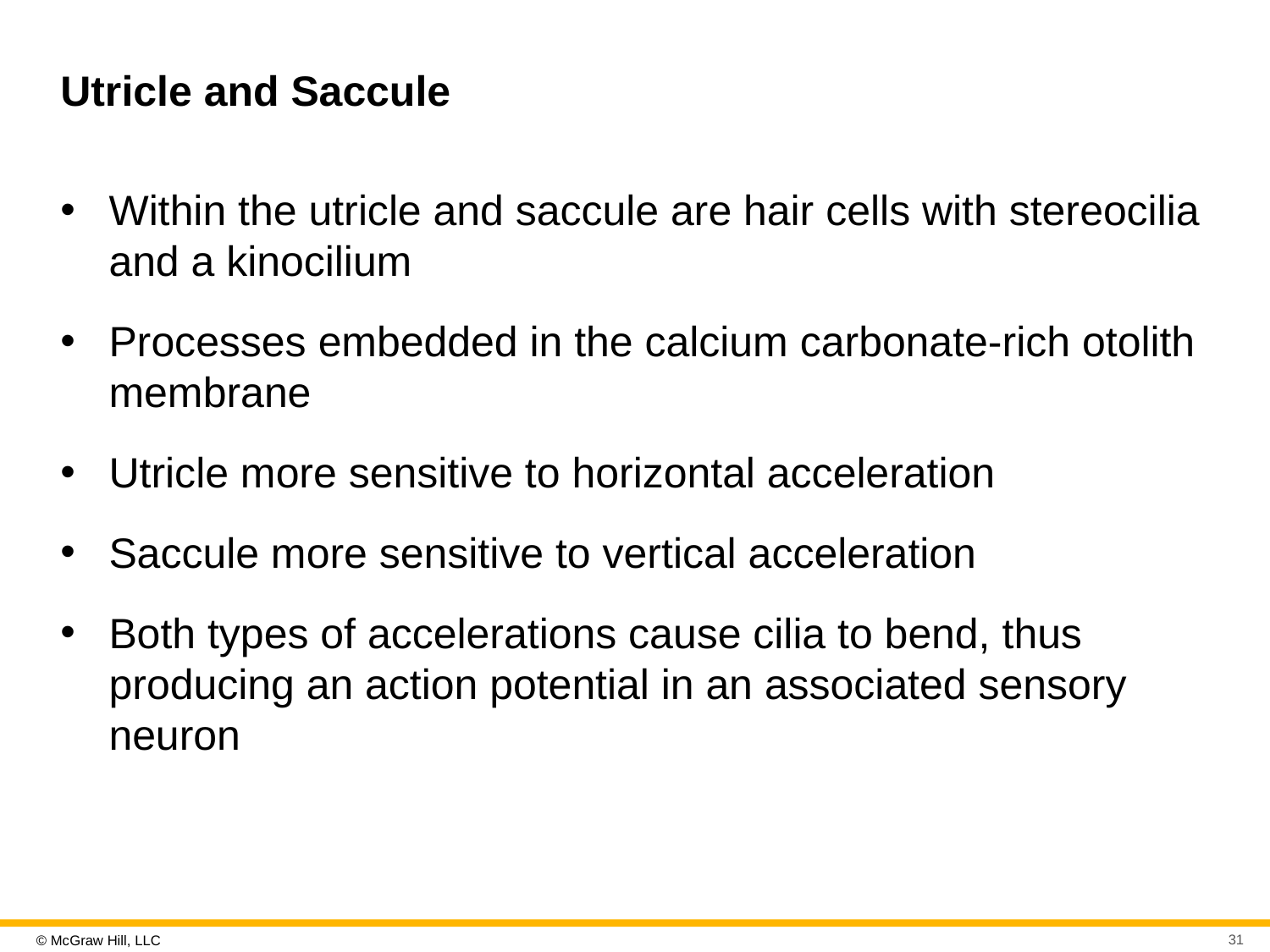

# Utricle and Saccule
Within the utricle and saccule are hair cells with stereocilia and a kinocilium
Processes embedded in the calcium carbonate-rich otolith membrane
Utricle more sensitive to horizontal acceleration
Saccule more sensitive to vertical acceleration
Both types of accelerations cause cilia to bend, thus producing an action potential in an associated sensory neuron
31